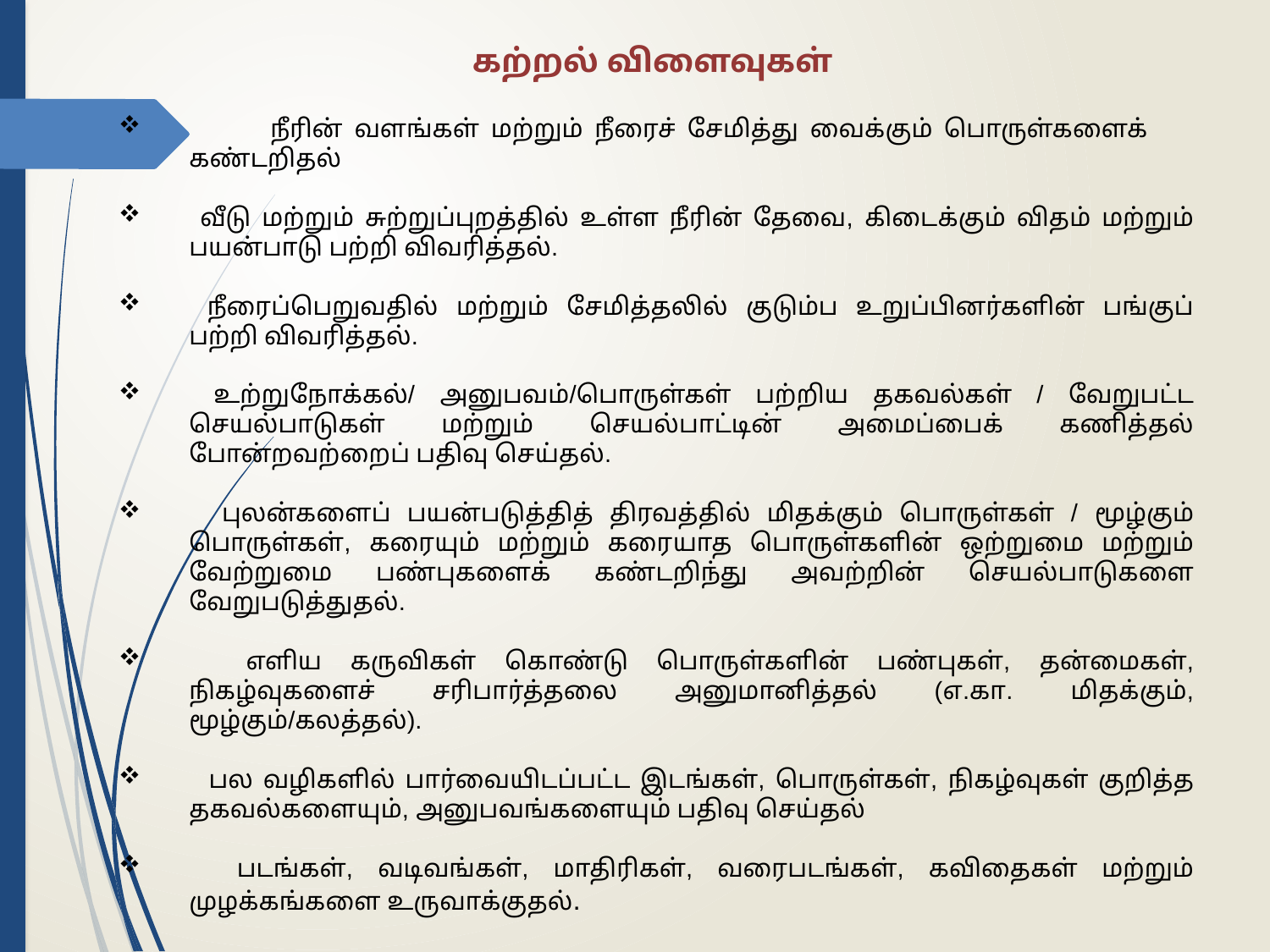

கற்றல் விளைவுகள்

       நீரின் வளங்கள் மற்றும் நீரைச் சேமித்து வைக்கும் பொருள்களைக்     கண்டறிதல்

 வீடு மற்றும் சுற்றுப்புறத்தில் உள்ள நீரின் தேவை, கிடைக்கும் விதம் மற்றும் பயன்பாடு பற்றி விவரித்தல்.

 நீரைப்பெறுவதில் மற்றும் சேமித்தலில் குடும்ப உறுப்பினர்களின் பங்குப் பற்றி விவரித்தல்.

 உற்றுநோக்கல்/ அனுபவம்/பொருள்கள் பற்றிய தகவல்கள் / வேறுபட்ட செயல்பாடுகள் மற்றும் செயல்பாட்டின் அமைப்பைக் கணித்தல் போன்றவற்றைப் பதிவு செய்தல்.

  புலன்களைப் பயன்படுத்தித் திரவத்தில் மிதக்கும் பொருள்கள் / மூழ்கும் பொருள்கள், கரையும் மற்றும் கரையாத பொருள்களின் ஒற்றுமை மற்றும் வேற்றுமை பண்புகளைக் கண்டறிந்து அவற்றின் செயல்பாடுகளை வேறுபடுத்துதல்.

  எளிய கருவிகள் கொண்டு பொருள்களின் பண்புகள், தன்மைகள், நிகழ்வுகளைச் சரிபார்த்தலை அனுமானித்தல் (எ.கா. மிதக்கும், மூழ்கும்/கலத்தல்).

  பல வழிகளில் பார்வையிடப்பட்ட இடங்கள், பொருள்கள், நிகழ்வுகள் குறித்த தகவல்களையும், அனுபவங்களையும் பதிவு செய்தல்

  படங்கள், வடிவங்கள், மாதிரிகள், வரைபடங்கள், கவிதைகள் மற்றும் முழக்கங்களை உருவாக்குதல்.